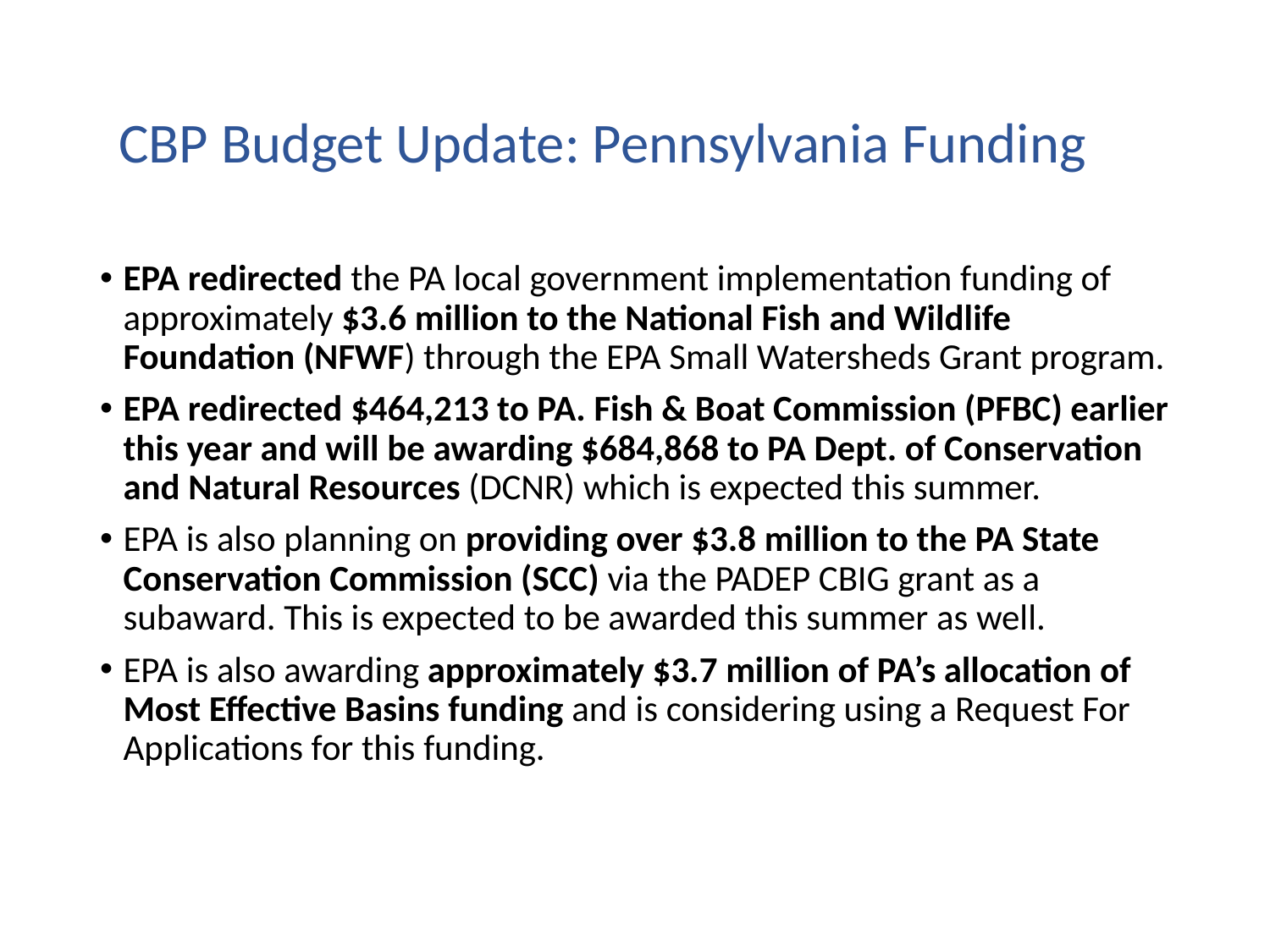

# CBP Budget Update: Pennsylvania Funding
EPA redirected the PA local government implementation funding of approximately $3.6 million to the National Fish and Wildlife Foundation (NFWF) through the EPA Small Watersheds Grant program.
EPA redirected $464,213 to PA. Fish & Boat Commission (PFBC) earlier this year and will be awarding $684,868 to PA Dept. of Conservation and Natural Resources (DCNR) which is expected this summer.
EPA is also planning on providing over $3.8 million to the PA State Conservation Commission (SCC) via the PADEP CBIG grant as a subaward. This is expected to be awarded this summer as well.
EPA is also awarding approximately $3.7 million of PA’s allocation of Most Effective Basins funding and is considering using a Request For Applications for this funding.